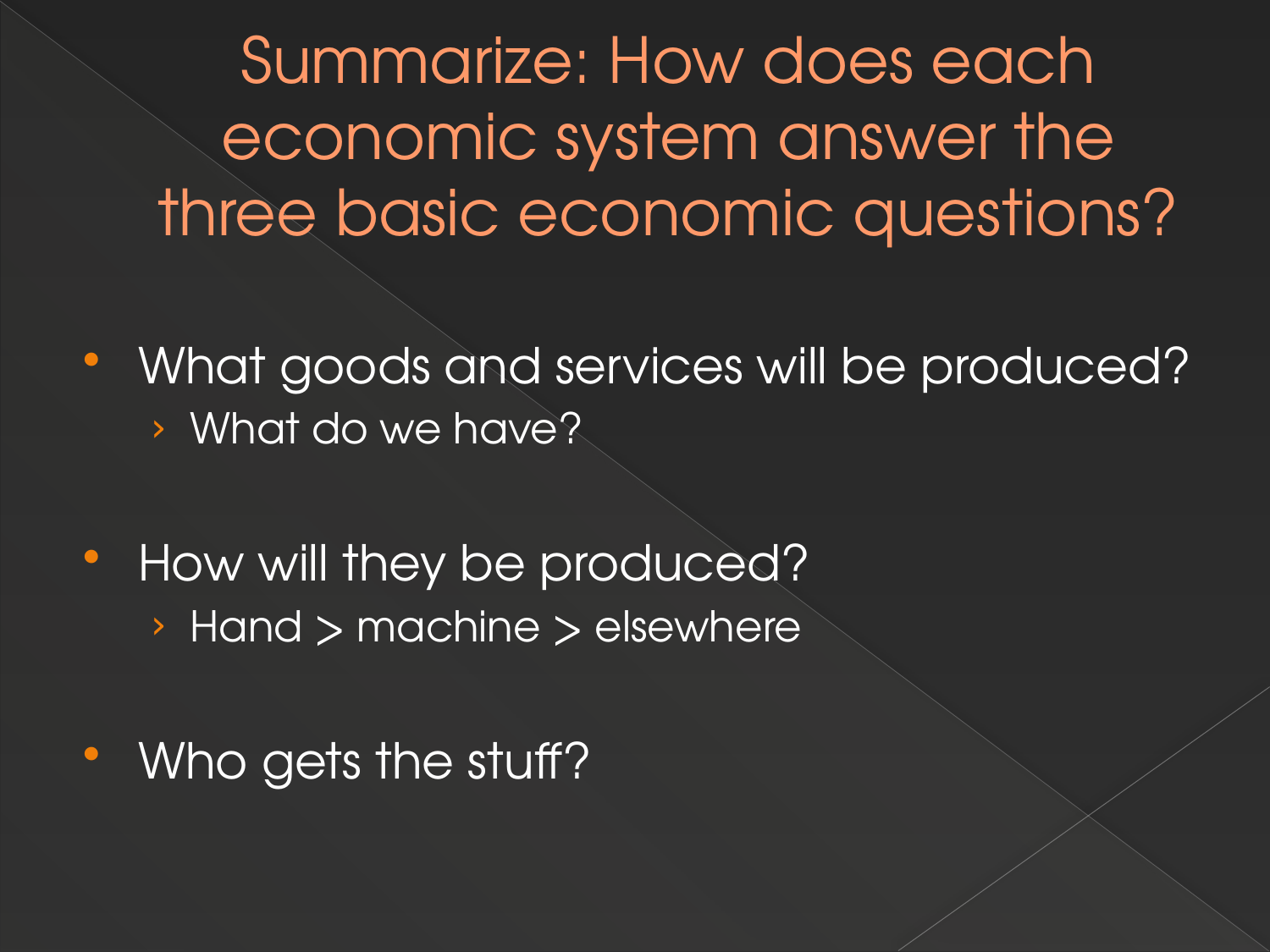

# Summarize: How does each economic system answer the three basic economic questions?
What goods and services will be produced?
What do we have?

How will they be produced?
Hand > machine > elsewhere

Who gets the stuff?